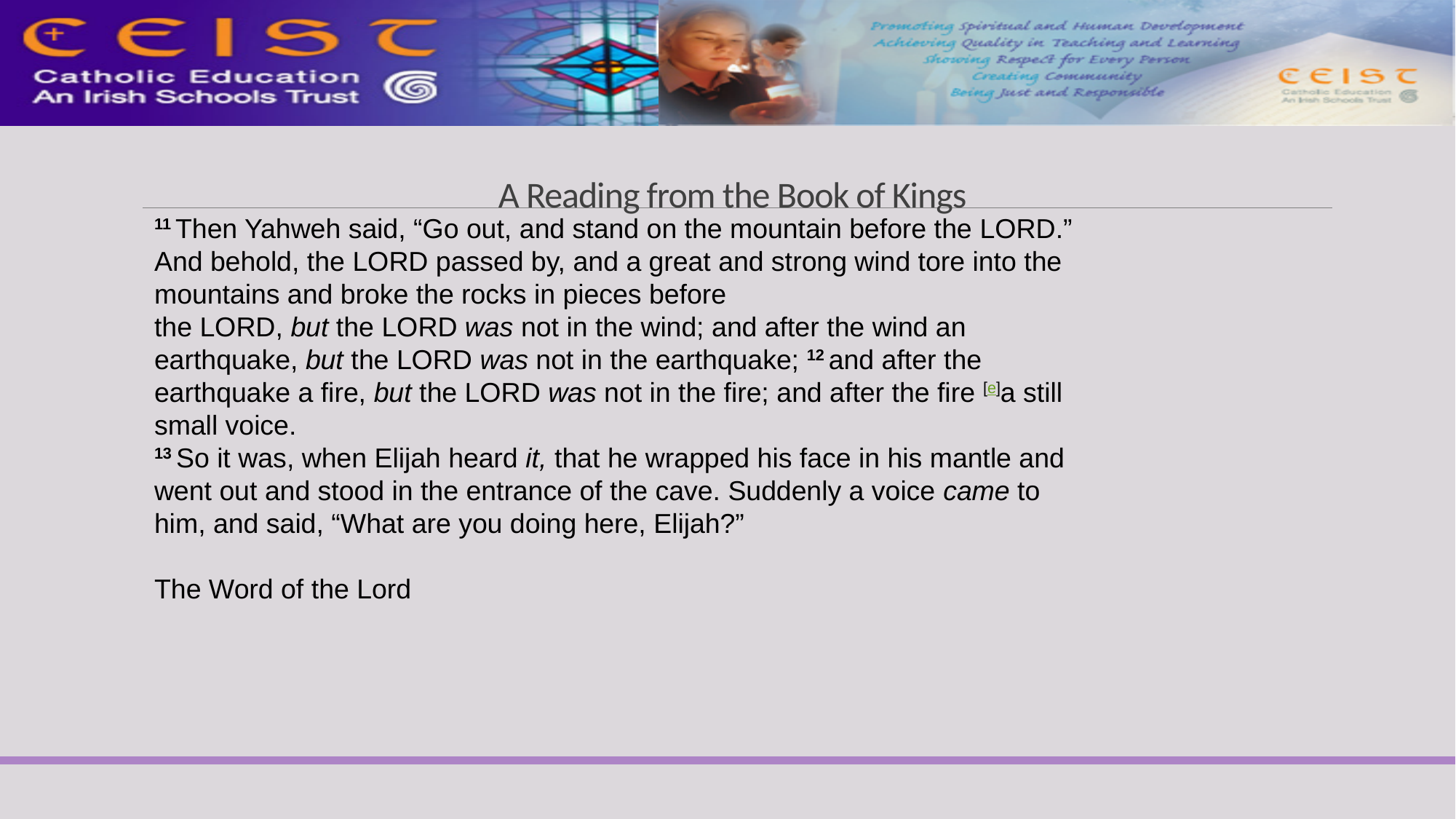

# A Reading from the Book of Kings
11 Then Yahweh said, “Go out, and stand on the mountain before the Lord.” And behold, the Lord passed by, and a great and strong wind tore into the mountains and broke the rocks in pieces before the Lord, but the Lord was not in the wind; and after the wind an earthquake, but the Lord was not in the earthquake; 12 and after the earthquake a fire, but the Lord was not in the fire; and after the fire [e]a still small voice.
13 So it was, when Elijah heard it, that he wrapped his face in his mantle and went out and stood in the entrance of the cave. Suddenly a voice came to him, and said, “What are you doing here, Elijah?”

The Word of the Lord